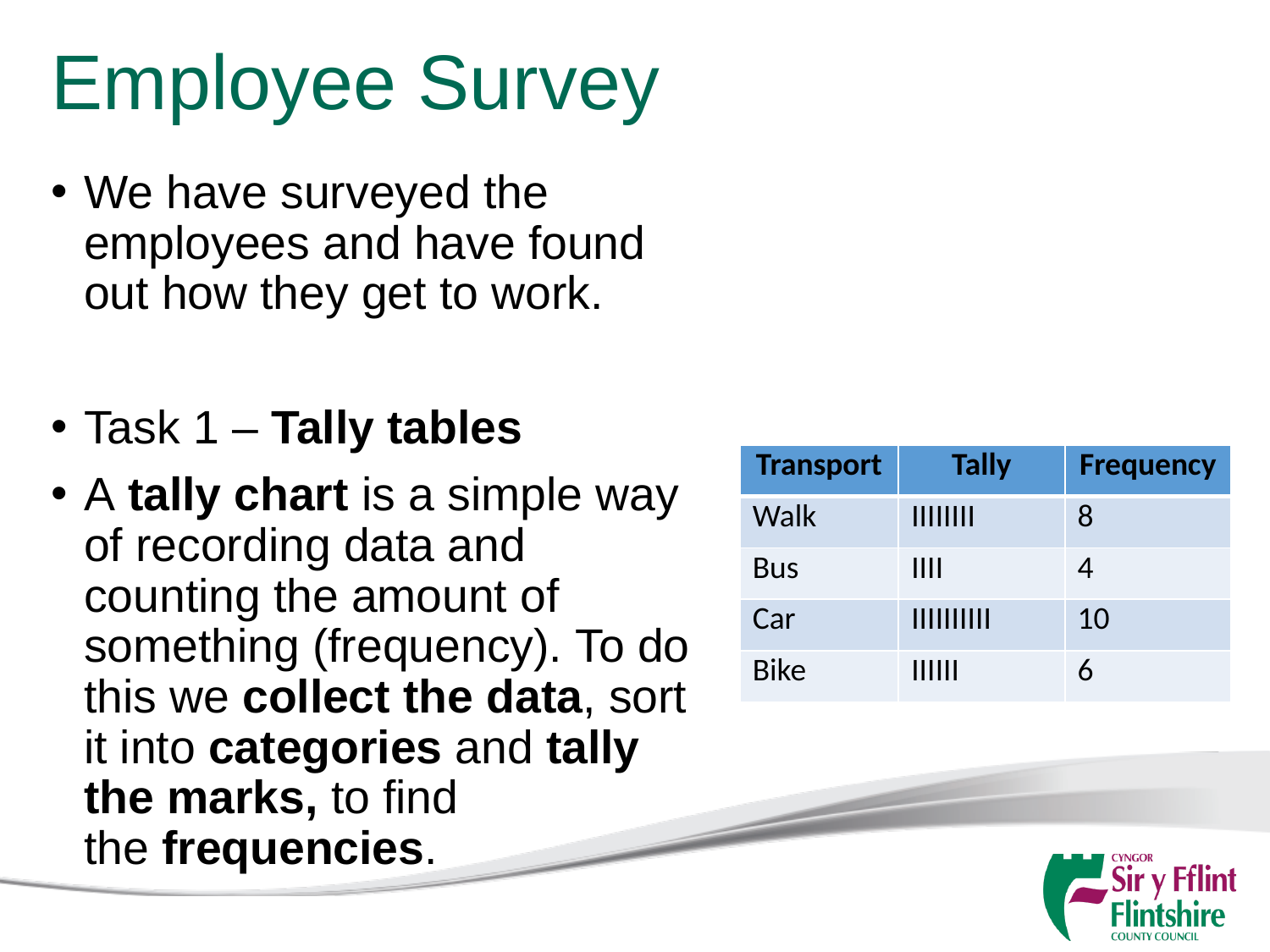

# Employee Survey
We have surveyed the employees and have found out how they get to work.

Task 1 – Tally tables
A tally chart is a simple way of recording data and counting the amount of something (frequency). To do this we collect the data, sort it into categories and tally the marks, to find the frequencies.
| Transport | Tally | Frequency |
| --- | --- | --- |
| Walk | IIIIIIII | 8 |
| Bus | IIII | 4 |
| Car | IIIIIIIIII | 10 |
| Bike | IIIIII | 6 |